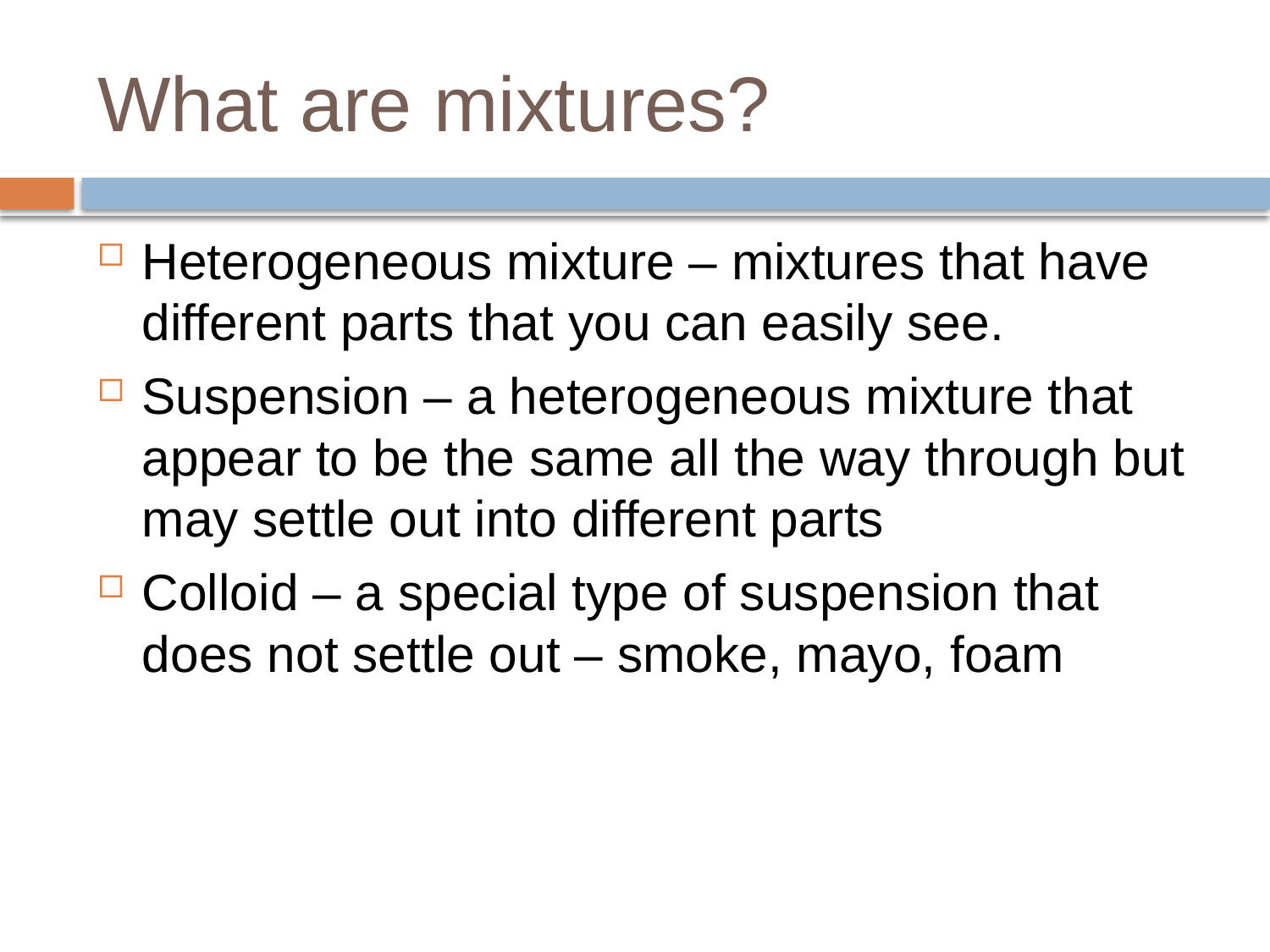

# What are mixtures?
Heterogeneous mixture – mixtures that have different parts that you can easily see.
Suspension – a heterogeneous mixture that appear to be the same all the way through but may settle out into different parts
Colloid – a special type of suspension that does not settle out – smoke, mayo, foam